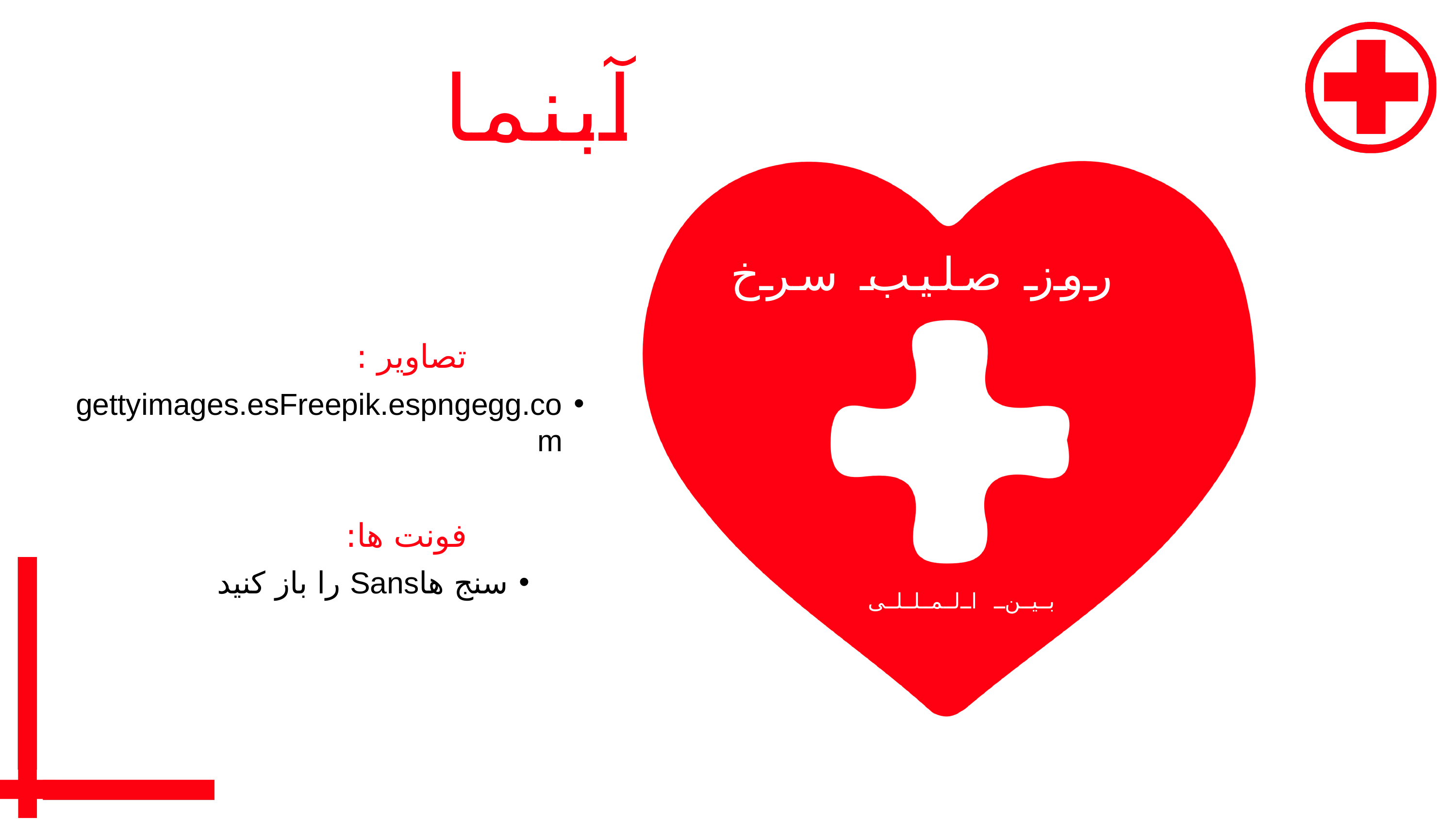

آبنما

روز صلیب سرخ
تصاویر :
gettyimages.esFreepik.espngegg.com
فونت ها:

سنج هاSans را باز کنید
بین المللی